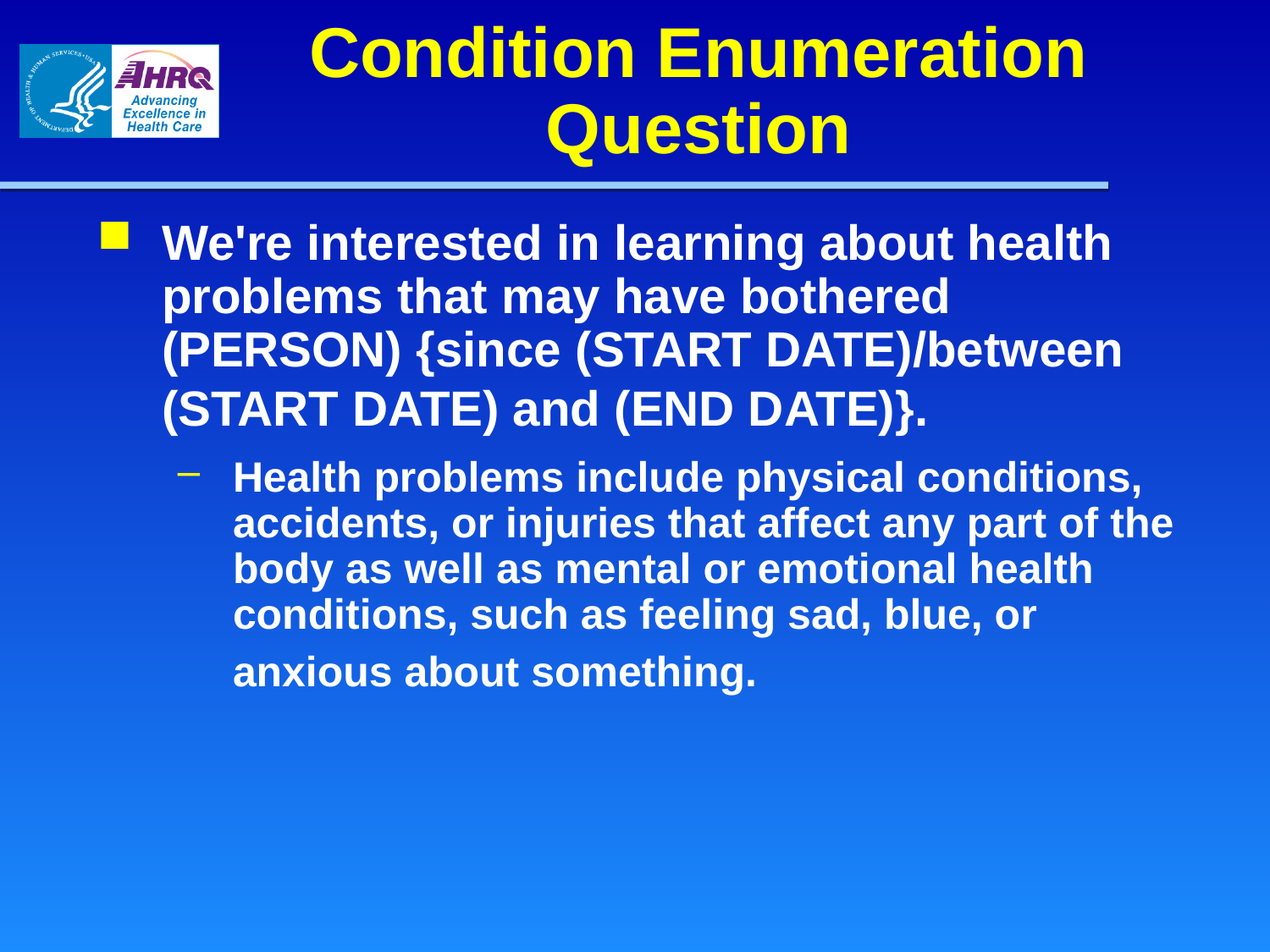

# Condition Enumeration Question
We're interested in learning about health problems that may have bothered (PERSON) {since (START DATE)/between (START DATE) and (END DATE)}.
Health problems include physical conditions, accidents, or injuries that affect any part of the body as well as mental or emotional health conditions, such as feeling sad, blue, or anxious about something.